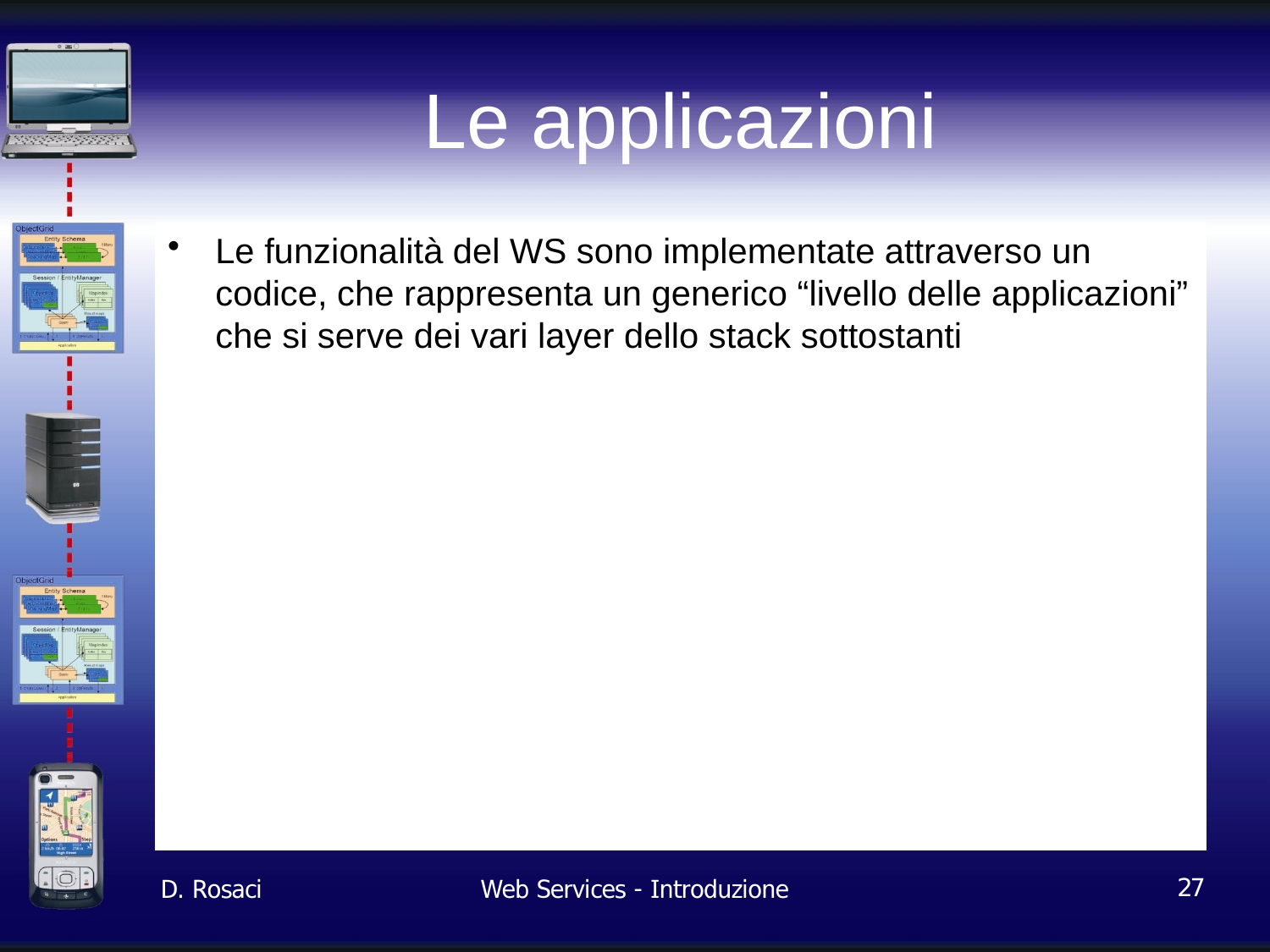

# Le applicazioni
Le funzionalità del WS sono implementate attraverso un codice, che rappresenta un generico “livello delle applicazioni” che si serve dei vari layer dello stack sottostanti
D. Rosaci
Web Services - Introduzione